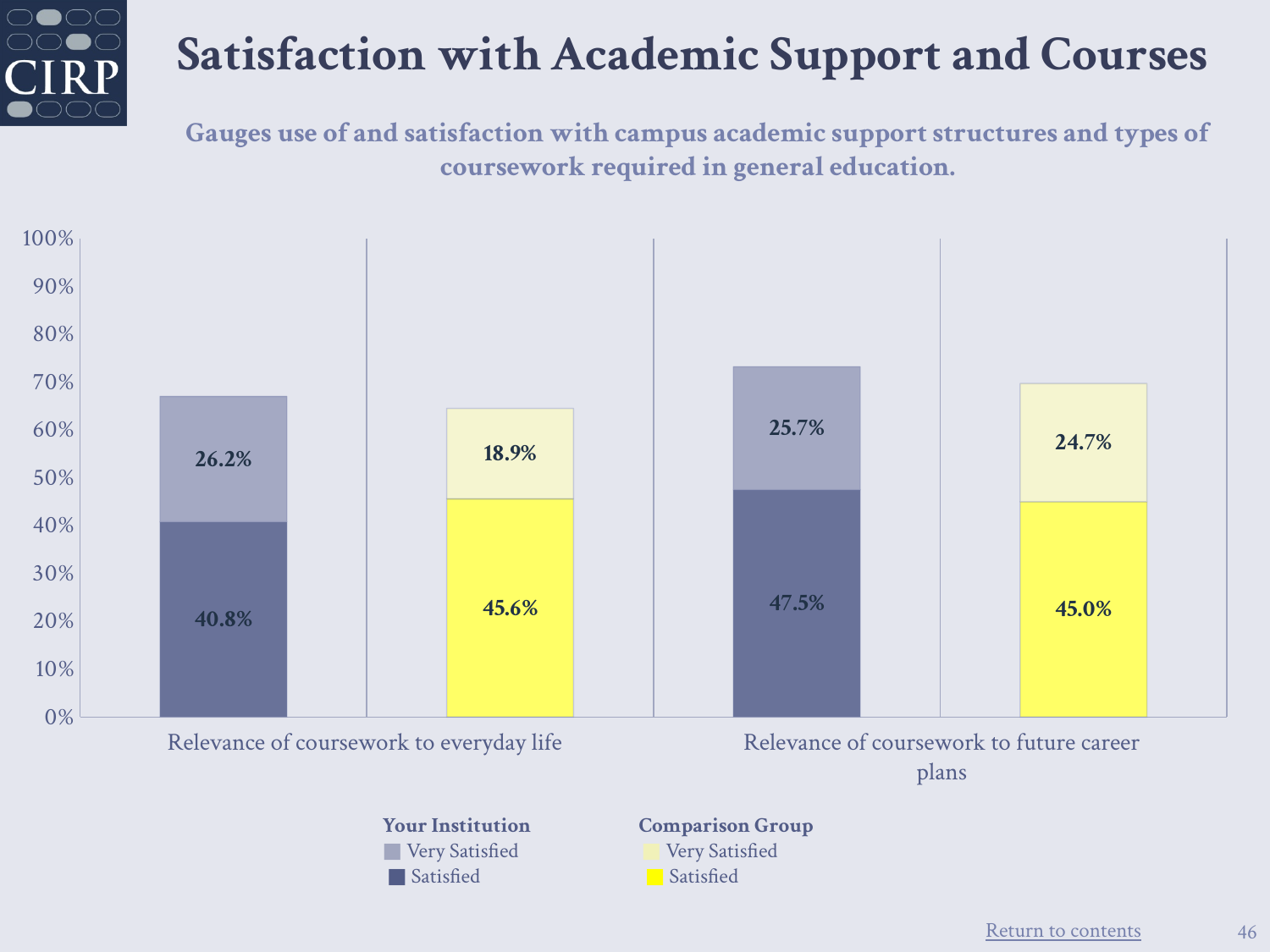

# Satisfaction with Academic Support and Courses Gauges use of and satisfaction with campus academic support structures and types of coursework required in general education.

### Chart

| Category | Sat | Very Sat |
|---|---|---|
| Your Institution | 0.408 | 0.262 |
| Comparison Group | 0.456 | 0.189 |
| Your Institution | 0.475 | 0.257 |
| Comparison Group | 0.45 | 0.247 |
Relevance of coursework to everyday life
Relevance of coursework to future career plans
Your Institution
■ Very Satisfied
■ Satisfied

Comparison Group
■ Very Satisfied
■ Satisfied

46